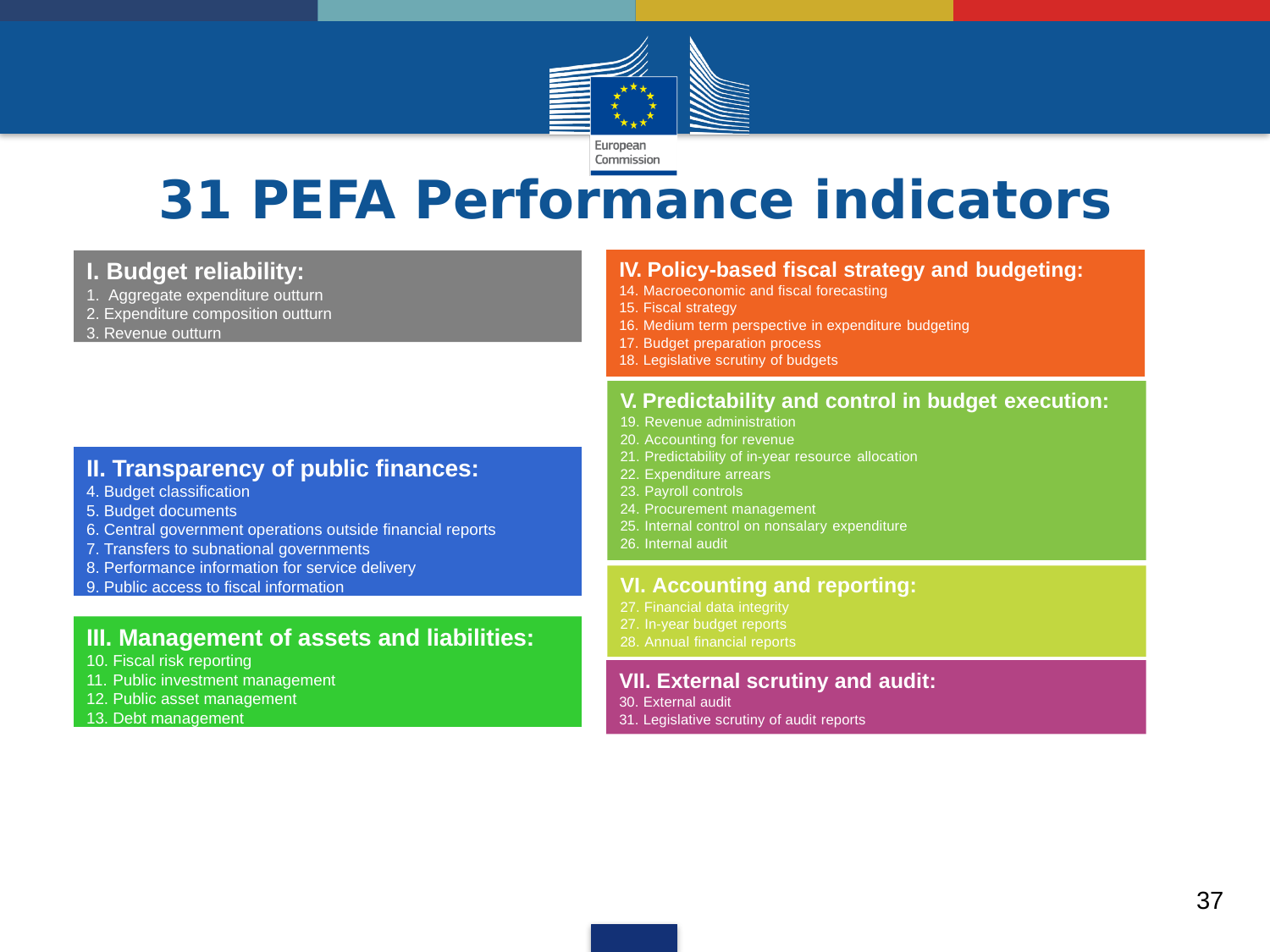

# 31 PEFA Performance indicators

Budget reliability:
Aggregate expenditure outturn
Expenditure composition outturn
Revenue outturn
IV. Policy-based fiscal strategy and budgeting:
Macroeconomic and fiscal forecasting
Fiscal strategy
Medium term perspective in expenditure budgeting
Budget preparation process
Legislative scrutiny of budgets

V. Predictability and control in budget execution:
Revenue administration
Accounting for revenue
Predictability of in-year resource allocation
Expenditure arrears
Payroll controls
Procurement management
Internal control on nonsalary expenditure
Internal audit

VI. Accounting and reporting:
27. Financial data integrity
In-year budget reports
Annual financial reports

VII. External scrutiny and audit:
External audit
Legislative scrutiny of audit reports

II. Transparency of public finances:
Budget classification
Budget documents
Central government operations outside financial reports
Transfers to subnational governments
Performance information for service delivery
Public access to fiscal information

III. Management of assets and liabilities:
Fiscal risk reporting
Public investment management
Public asset management
Debt management

37